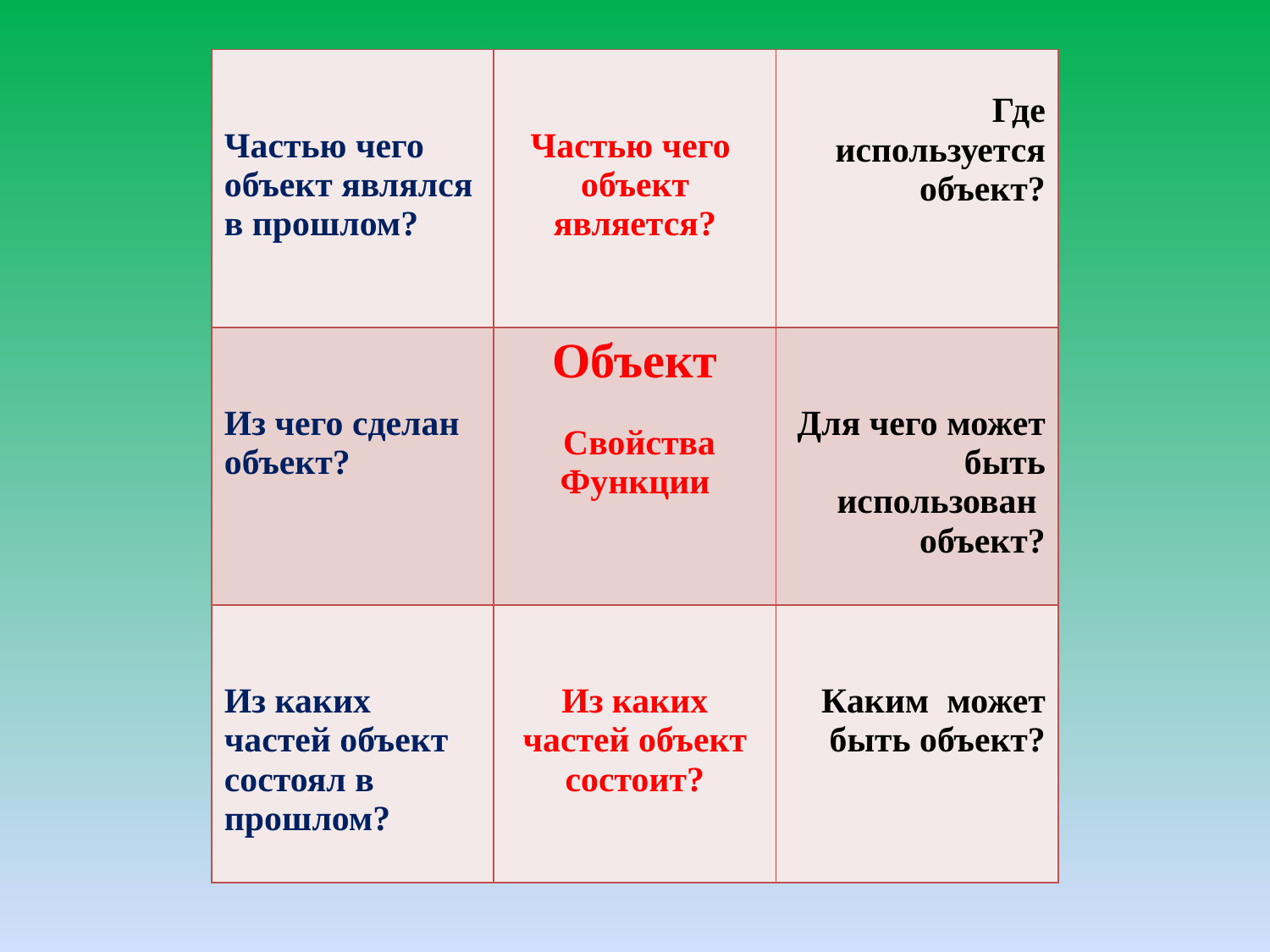

| Частью чего объект являлся в прошлом? | Частью чего объект является? | Где используется объект? |
| --- | --- | --- |
| Из чего сделан объект? | Объект Свойства Функции | Для чего может быть использован объект? |
| Из каких частей объект состоял в прошлом? | Из каких частей объект состоит? | Каким может быть объект? |